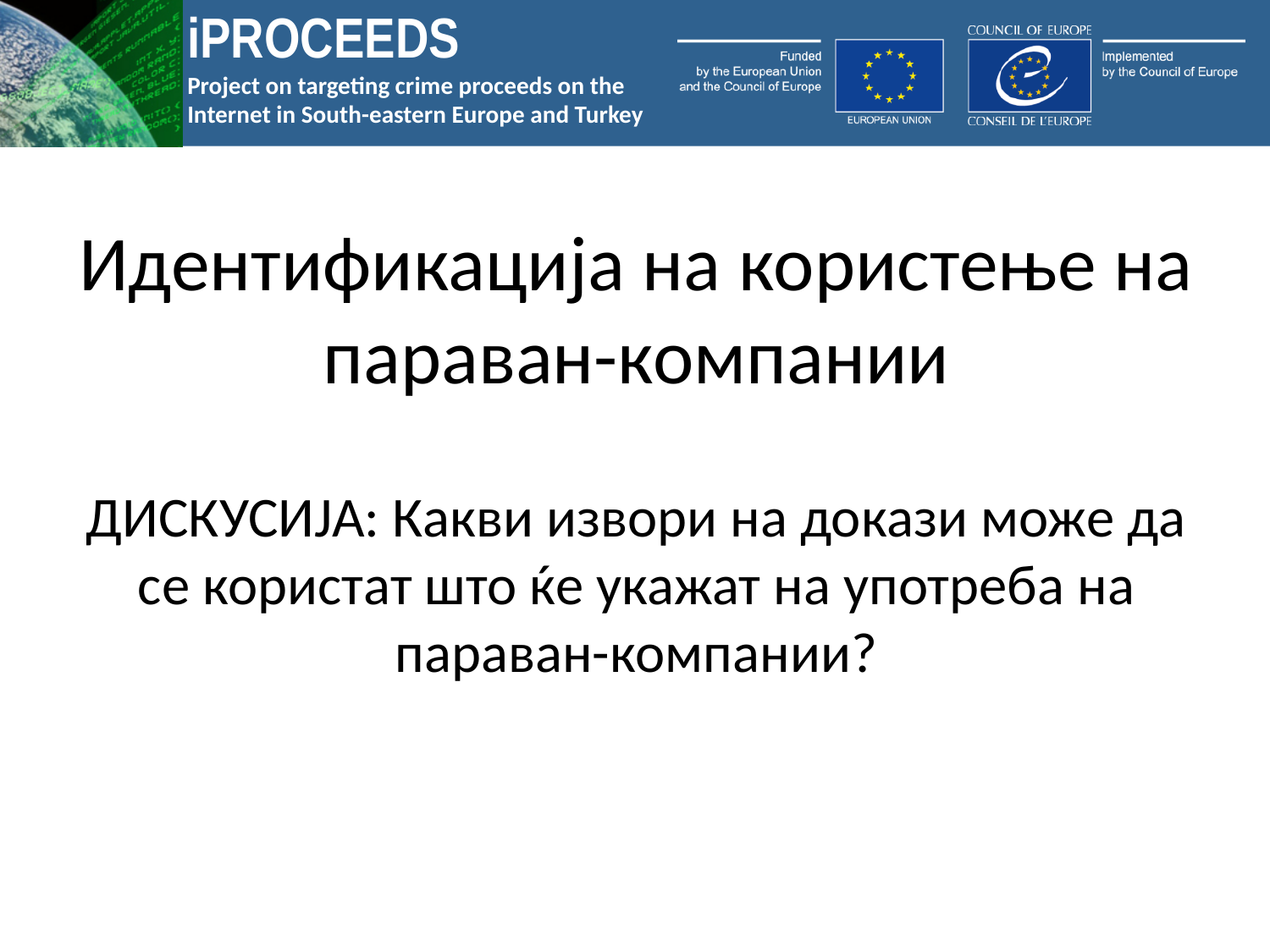

# Идентификација на користење на параван-компании

ДИСКУСИЈА: Какви извори на докази може да се користат што ќе укажат на употреба на параван-компании?